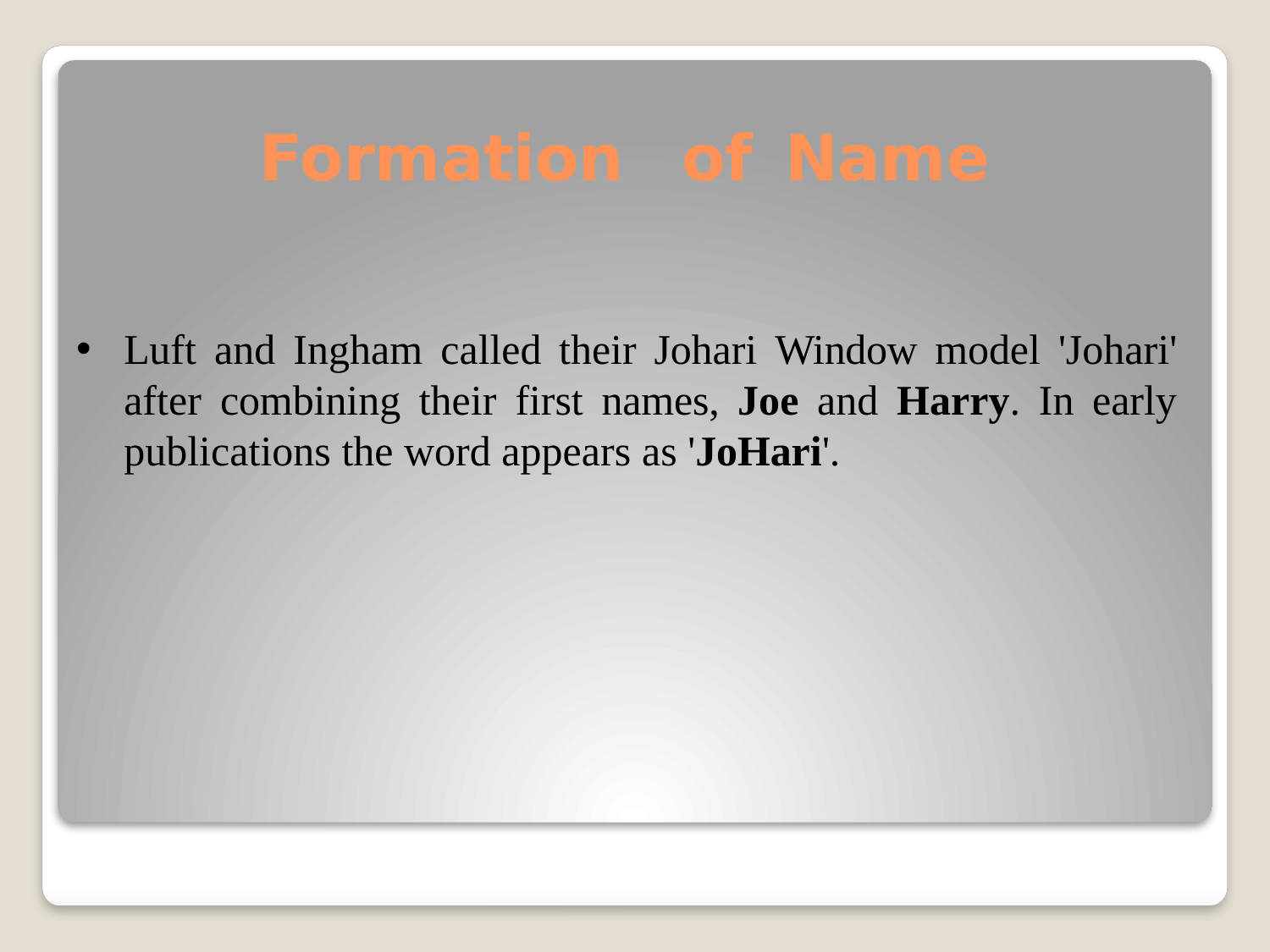

# Formation	of	Name
Luft and Ingham called their Johari Window model 'Johari'  after combining their first names, Joe and Harry. In early  publications the word appears as 'JoHari'.